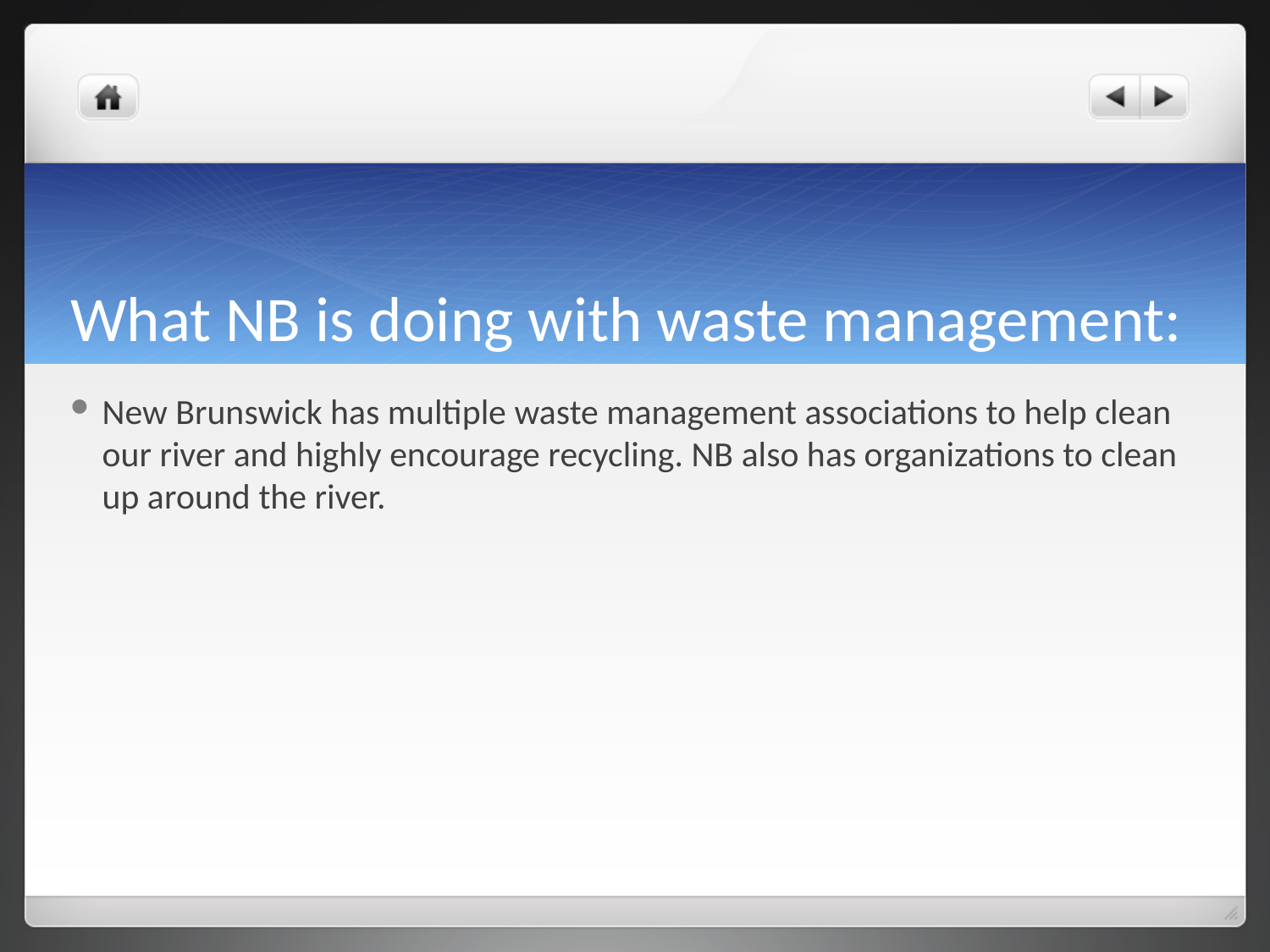

# What NB is doing with waste management:
New Brunswick has multiple waste management associations to help clean our river and highly encourage recycling. NB also has organizations to clean up around the river.